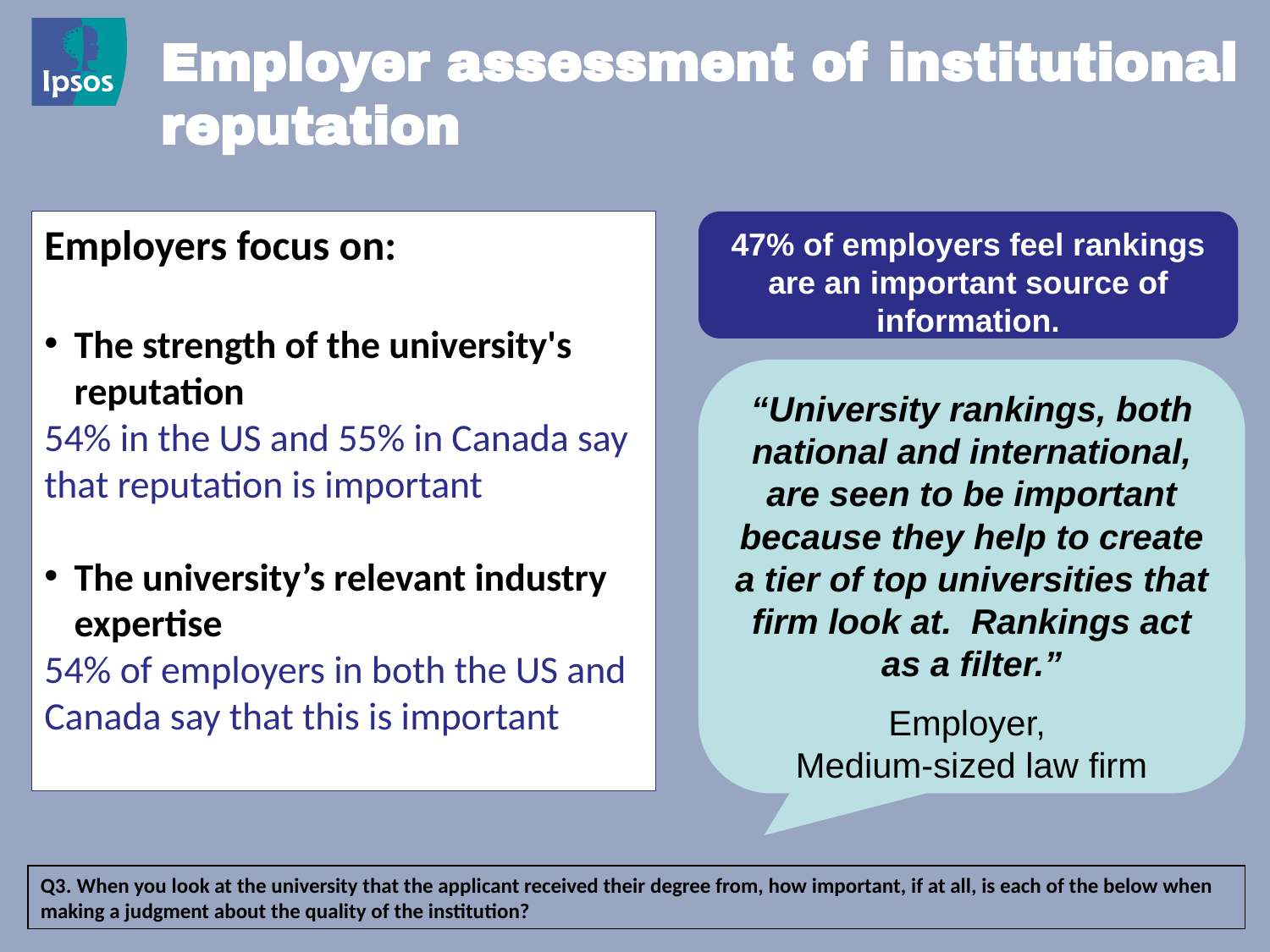

3

Employer assessment of institutional reputation

Employers focus on:

The strength of the university's reputation
54% in the US and 55% in Canada say that reputation is important

The university’s relevant industry expertise
54% of employers in both the US and Canada say that this is important

47% of employers feel rankings are an important source of information.
“University rankings, both national and international, are seen to be important because they help to create a tier of top universities that firm look at.  Rankings act as a filter.”

Employer,
Medium-sized law firm
Q3. When you look at the university that the applicant received their degree from, how important, if at all, is each of the below when making a judgment about the quality of the institution?